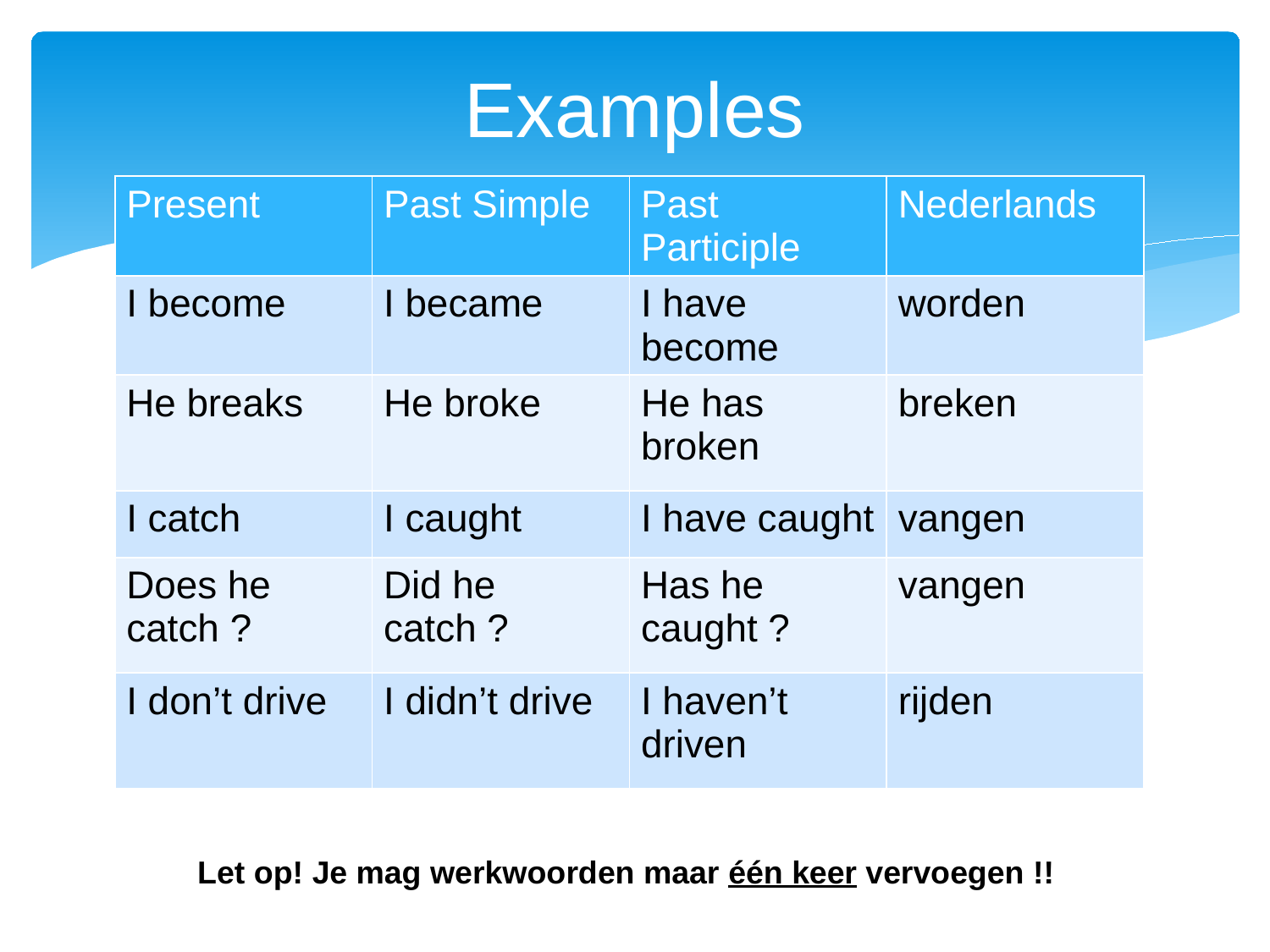

# Examples
| Present | Past Simple | Past Participle | Nederlands |
| --- | --- | --- | --- |
| I become | I became | I have become | worden |
| He breaks | He broke | He has broken | breken |
| I catch | I caught | I have caught | vangen |
| Does he catch ? | Did he catch ? | Has he caught ? | vangen |
| I don’t drive | I didn’t drive | I haven’t driven | rijden |
Let op! Je mag werkwoorden maar één keer vervoegen !!